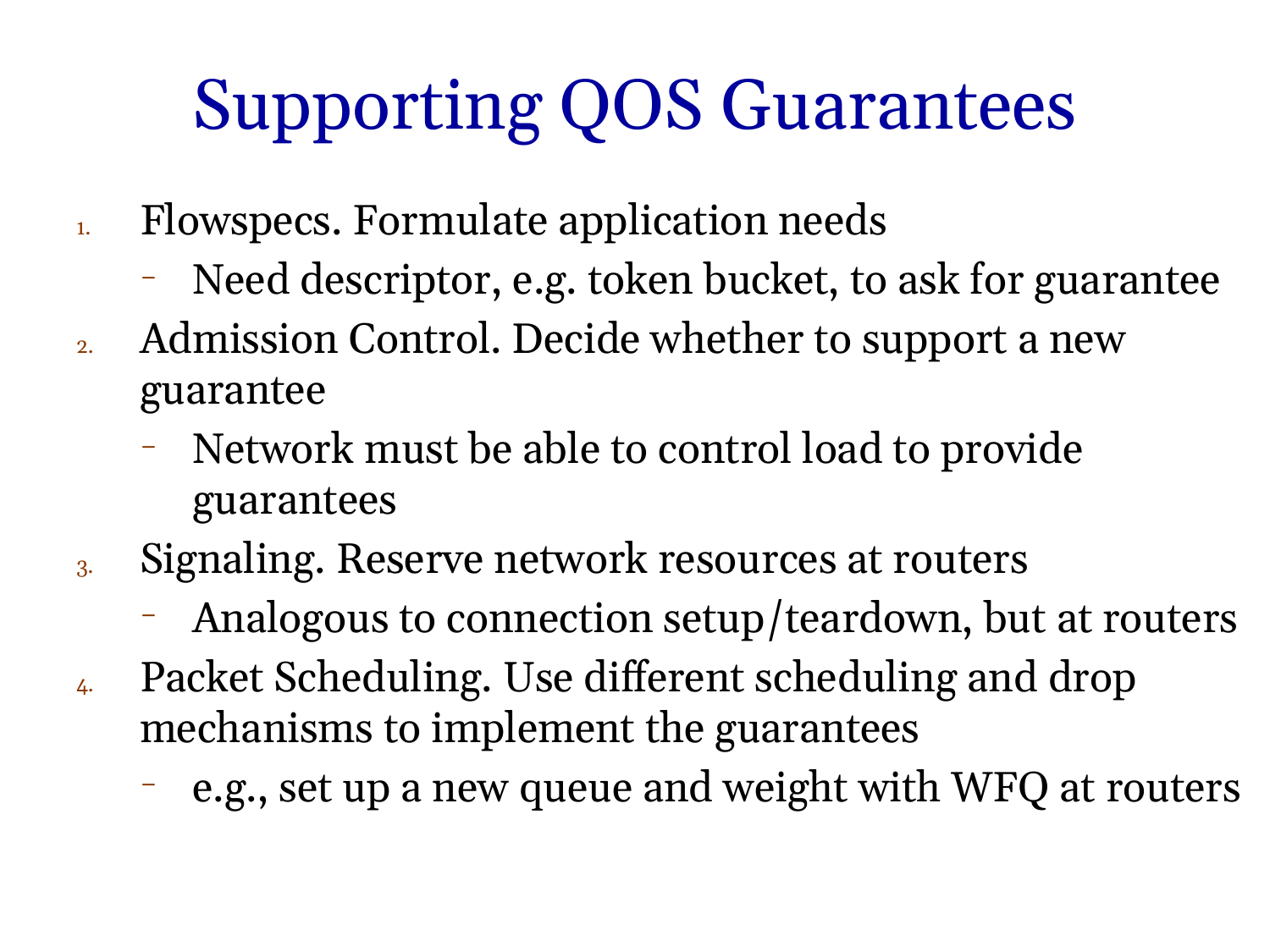

# Supporting QOS Guarantees
Flowspecs. Formulate application needs
Need descriptor, e.g. token bucket, to ask for guarantee
Admission Control. Decide whether to support a new guarantee
Network must be able to control load to provide guarantees
Signaling. Reserve network resources at routers
Analogous to connection setup/teardown, but at routers
Packet Scheduling. Use different scheduling and drop mechanisms to implement the guarantees
e.g., set up a new queue and weight with WFQ at routers